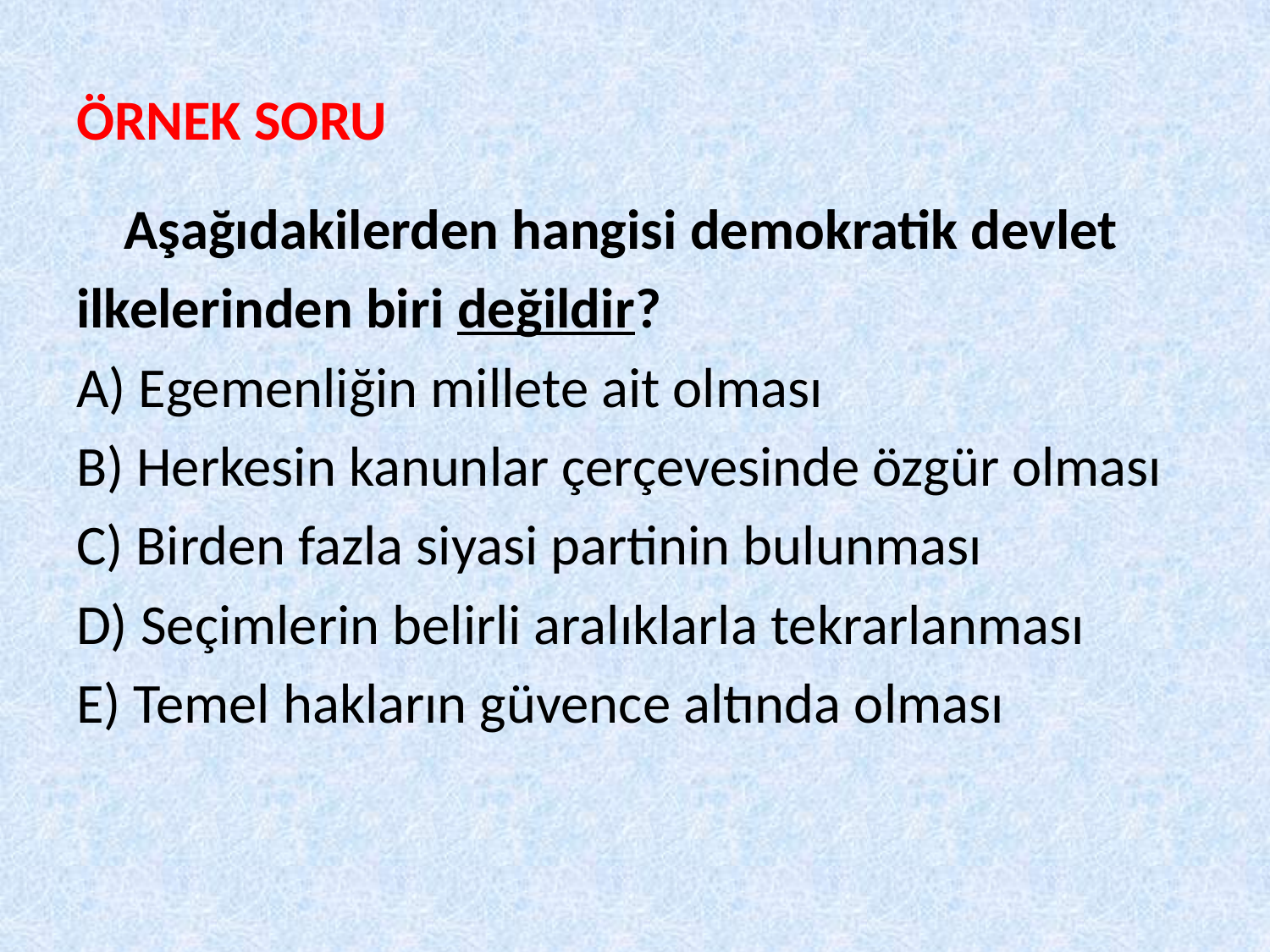

# ÖRNEK SORU
	Aşağıdakilerden hangisi demokratik devlet
ilkelerinden biri değildir?
A) Egemenliğin millete ait olması
B) Herkesin kanunlar çerçevesinde özgür olması
C) Birden fazla siyasi partinin bulunması
D) Seçimlerin belirli aralıklarla tekrarlanması
E) Temel hakların güvence altında olması